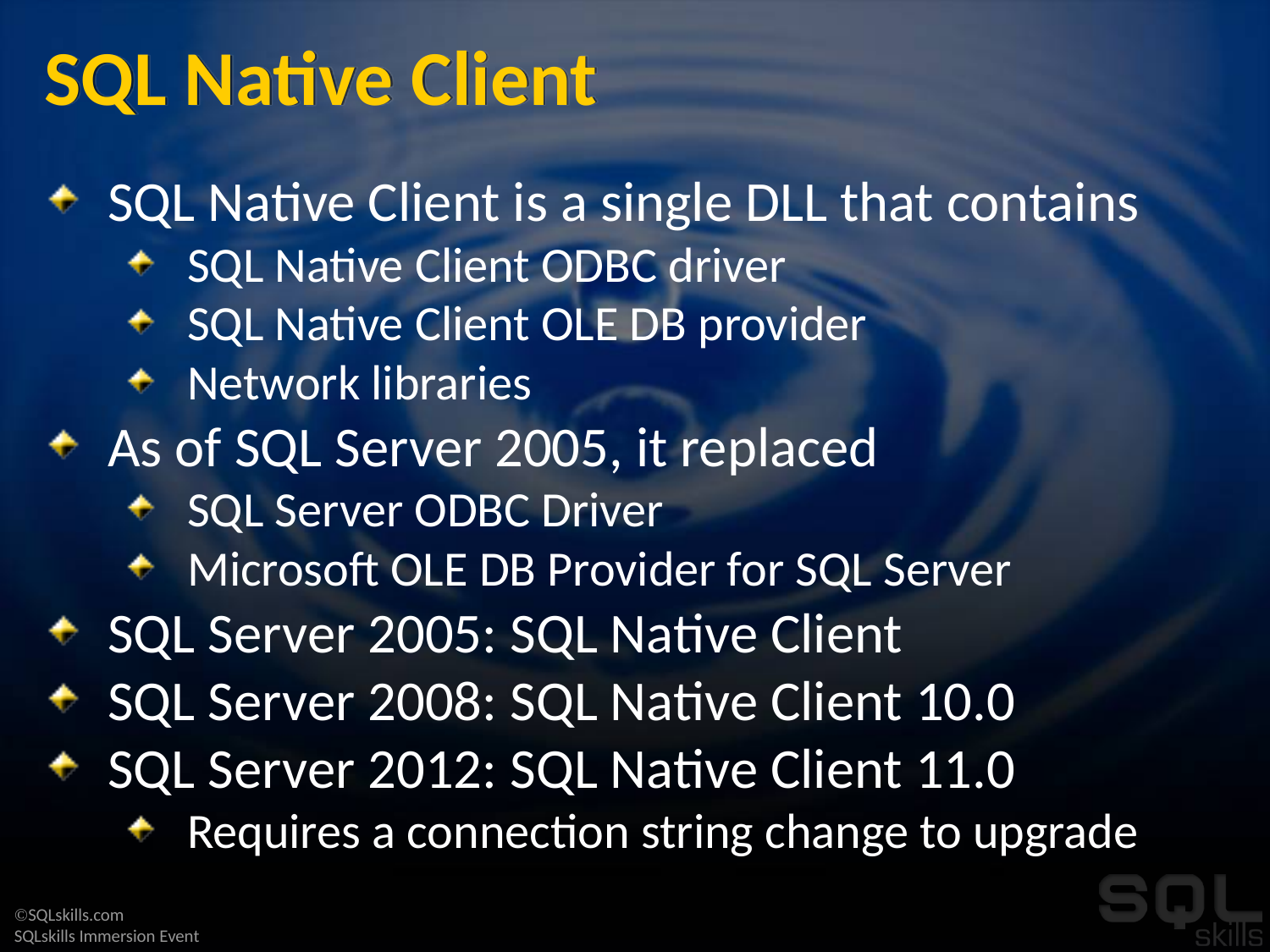

# SQL Native Client
SQL Native Client is a single DLL that contains
SQL Native Client ODBC driver
SQL Native Client OLE DB provider
Network libraries
As of SQL Server 2005, it replaced
SQL Server ODBC Driver
Microsoft OLE DB Provider for SQL Server
SQL Server 2005: SQL Native Client
SQL Server 2008: SQL Native Client 10.0
SQL Server 2012: SQL Native Client 11.0
Requires a connection string change to upgrade